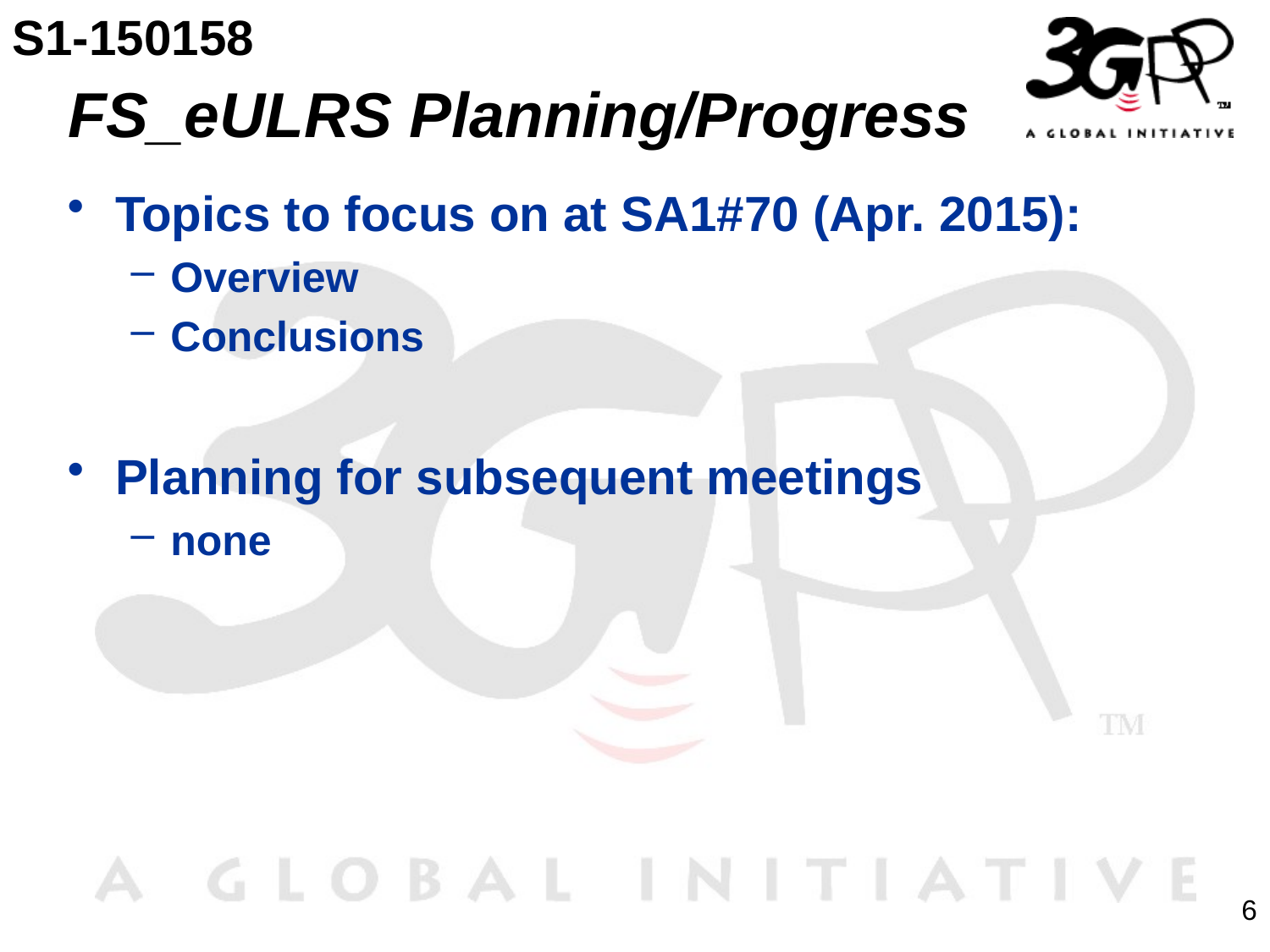

S1-150158
# FS_eULRS Planning/Progress
Topics to focus on at SA1#70 (Apr. 2015):
Overview
Conclusions

Planning for subsequent meetings
none
6